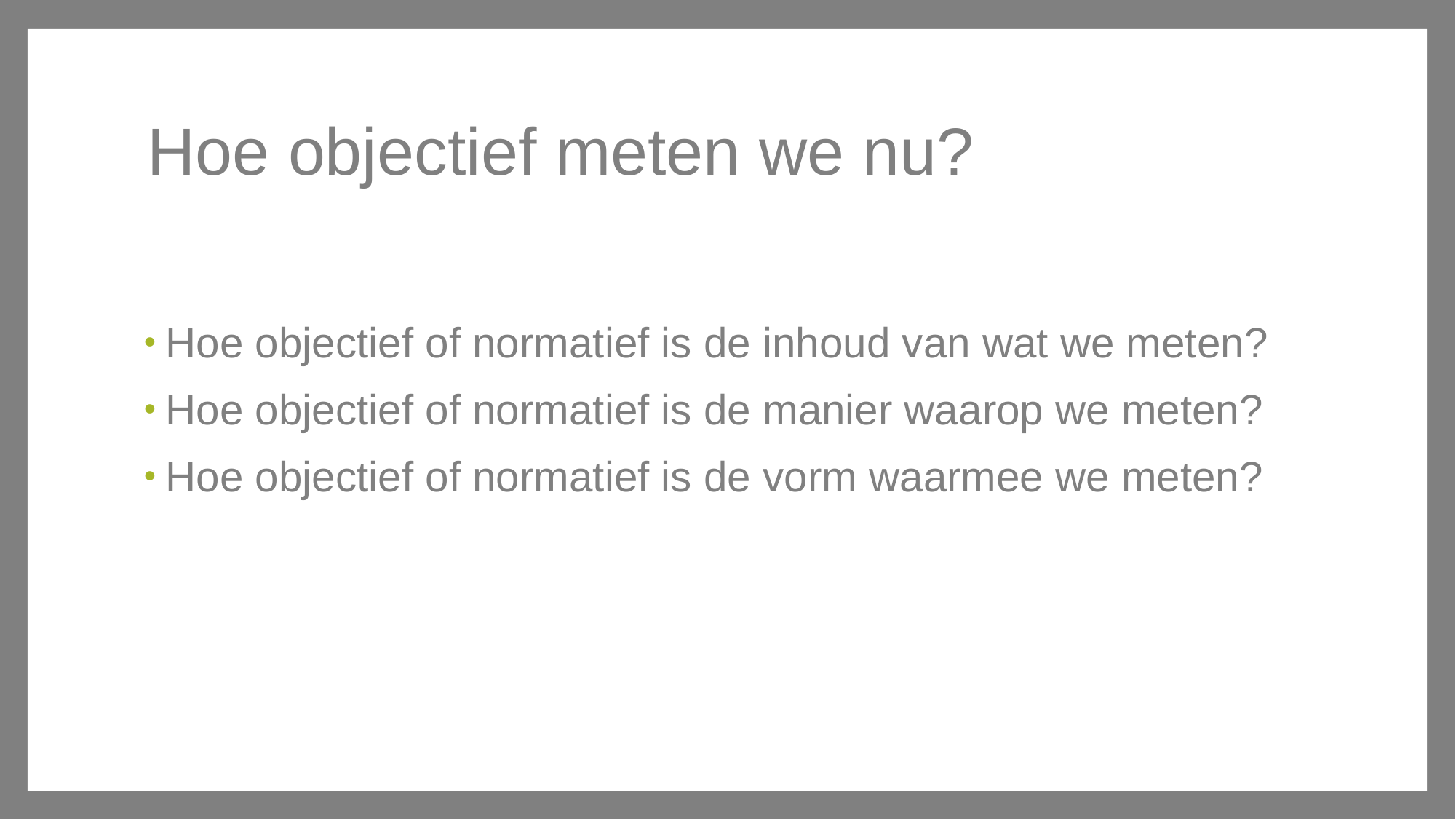

# Hoe objectief meten we nu?
Hoe objectief of normatief is de inhoud van wat we meten?
Hoe objectief of normatief is de manier waarop we meten?
Hoe objectief of normatief is de vorm waarmee we meten?